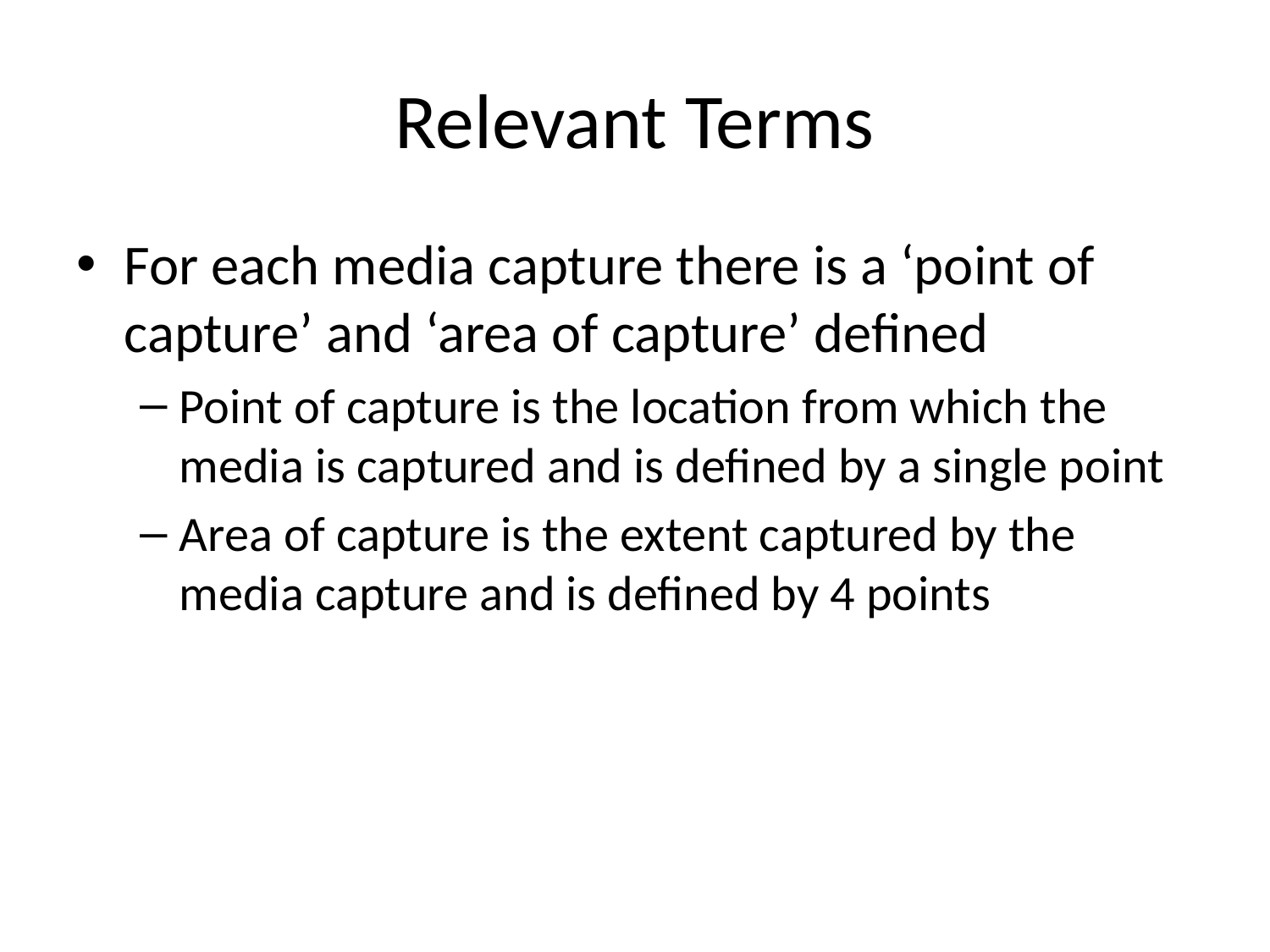

# Relevant Terms
For each media capture there is a ‘point of capture’ and ‘area of capture’ defined
Point of capture is the location from which the media is captured and is defined by a single point
Area of capture is the extent captured by the media capture and is defined by 4 points